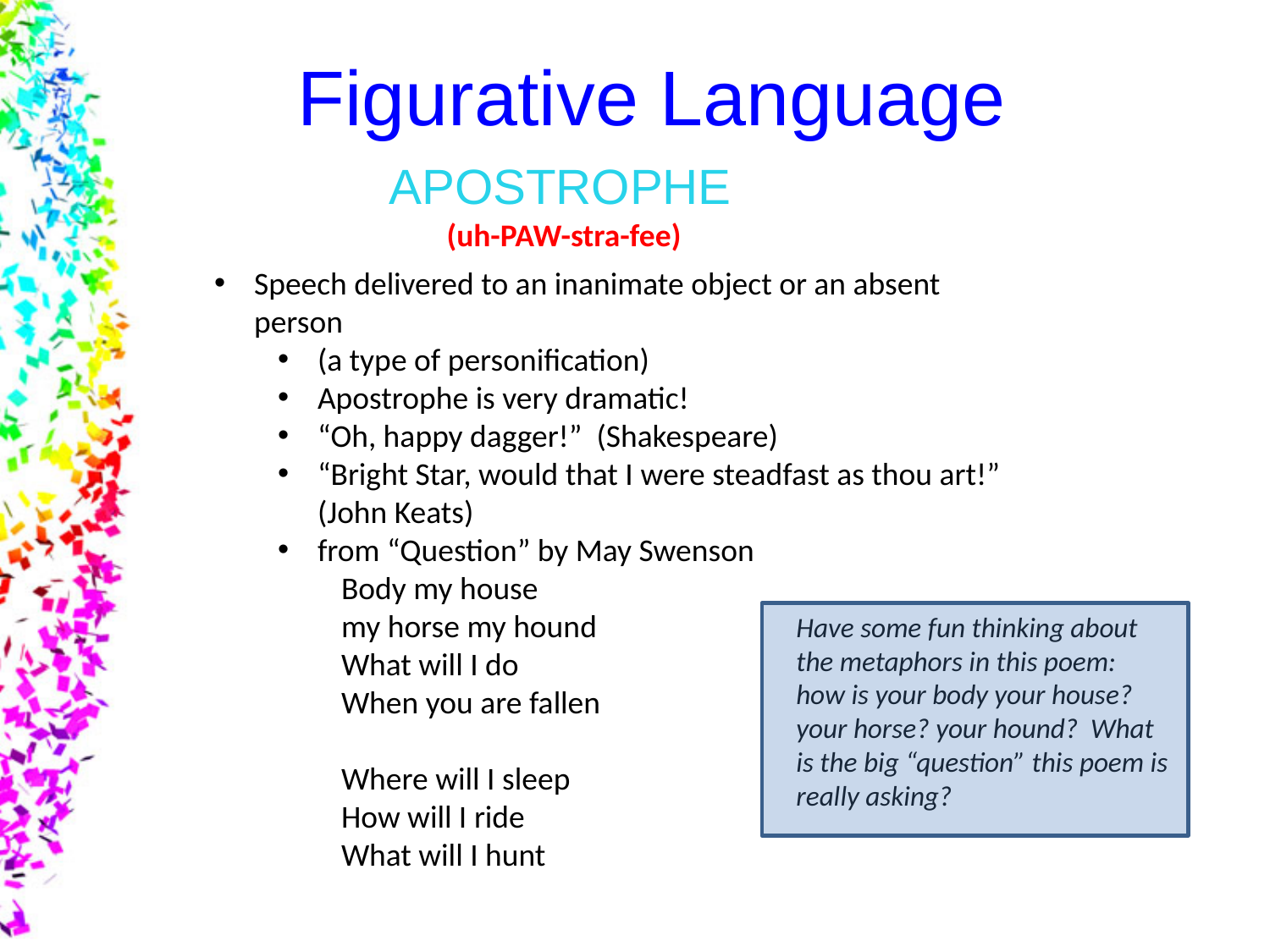

Figurative Language
APOSTROPHE
(uh-PAW-stra-fee)
Speech delivered to an inanimate object or an absent person
(a type of personification)
Apostrophe is very dramatic!
“Oh, happy dagger!”  (Shakespeare)
“Bright Star, would that I were steadfast as thou art!” (John Keats)
from “Question” by May Swenson
	Body my house
	my horse my hound
	What will I do
	When you are fallen

	Where will I sleep
	How will I ride
	What will I hunt

Have some fun thinking about the metaphors in this poem:  how is your body your house? your horse? your hound?  What is the big “question” this poem is really asking?